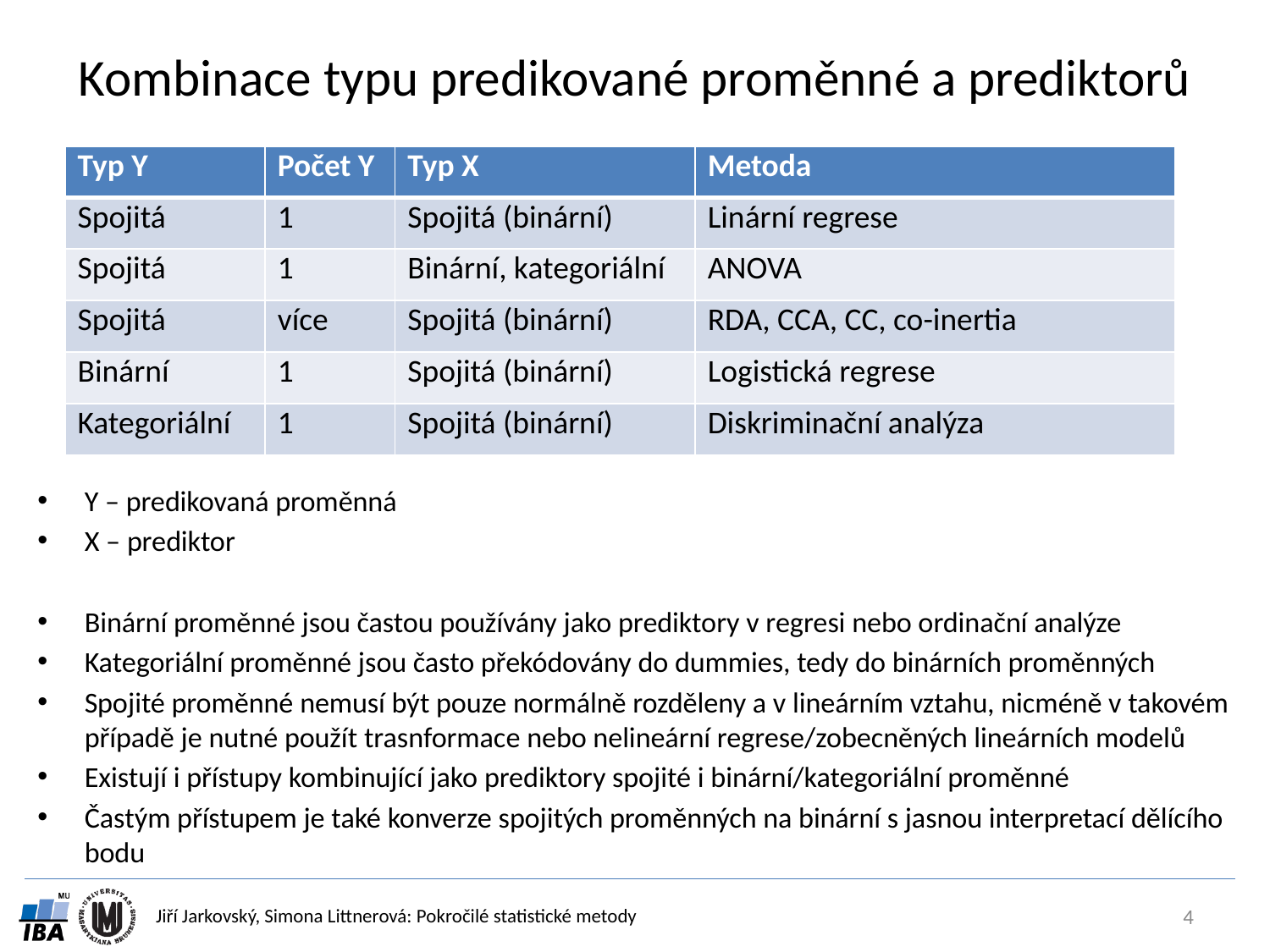

# Kombinace typu predikované proměnné a prediktorů
| Typ Y | Počet Y | Typ X | Metoda |
| --- | --- | --- | --- |
| Spojitá | 1 | Spojitá (binární) | Linární regrese |
| Spojitá | 1 | Binární, kategoriální | ANOVA |
| Spojitá | více | Spojitá (binární) | RDA, CCA, CC, co-inertia |
| Binární | 1 | Spojitá (binární) | Logistická regrese |
| Kategoriální | 1 | Spojitá (binární) | Diskriminační analýza |
Y – predikovaná proměnná
X – prediktor

Binární proměnné jsou častou používány jako prediktory v regresi nebo ordinační analýze
Kategoriální proměnné jsou často překódovány do dummies, tedy do binárních proměnných
Spojité proměnné nemusí být pouze normálně rozděleny a v lineárním vztahu, nicméně v takovém případě je nutné použít trasnformace nebo nelineární regrese/zobecněných lineárních modelů
Existují i přístupy kombinující jako prediktory spojité i binární/kategoriální proměnné
Častým přístupem je také konverze spojitých proměnných na binární s jasnou interpretací dělícího bodu
4